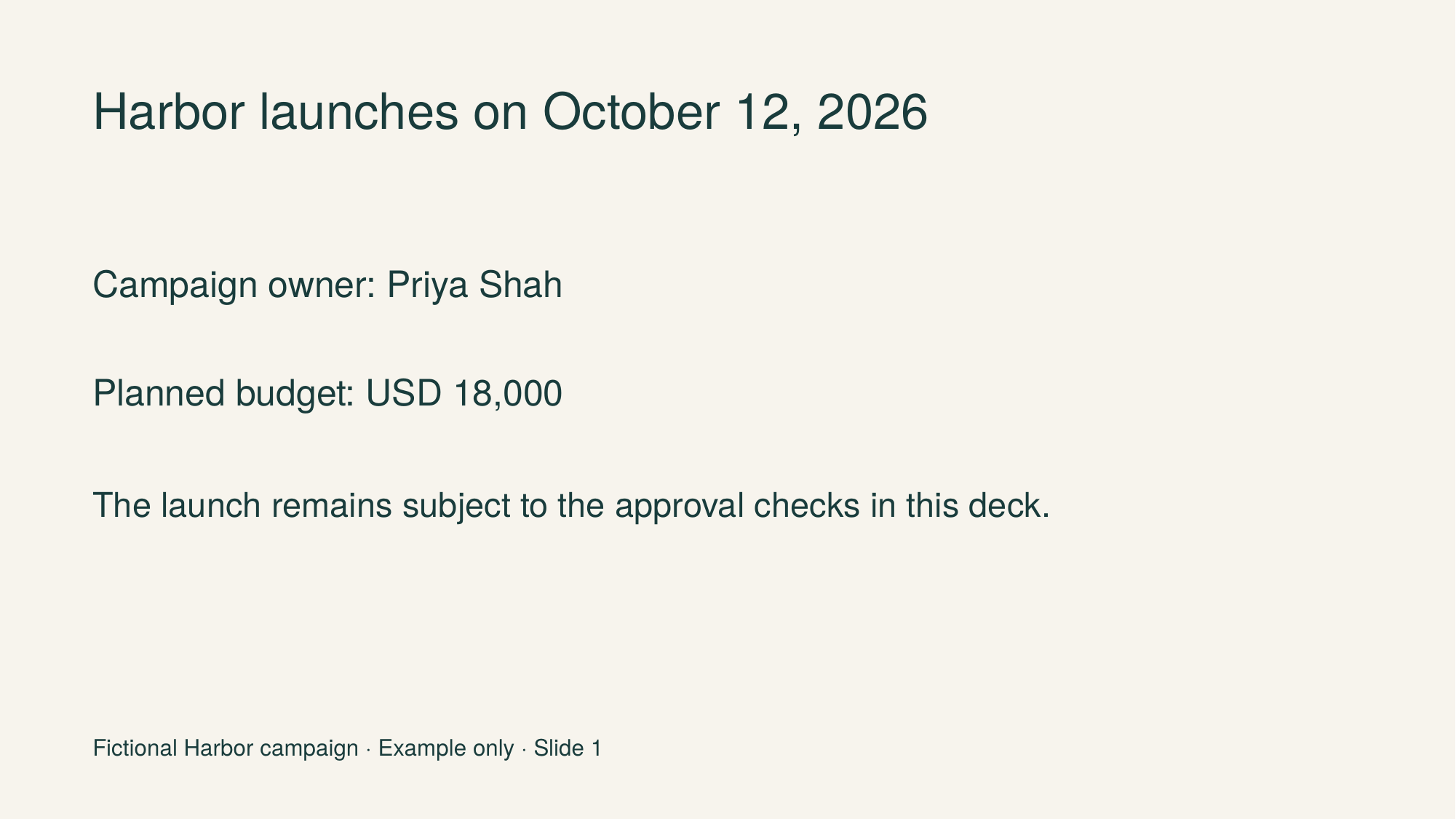

Harbor launches on October 12, 2026
Campaign owner: Priya Shah
Planned budget: USD 18,000
The launch remains subject to the approval checks in this deck.
Fictional Harbor campaign · Example only · Slide 1